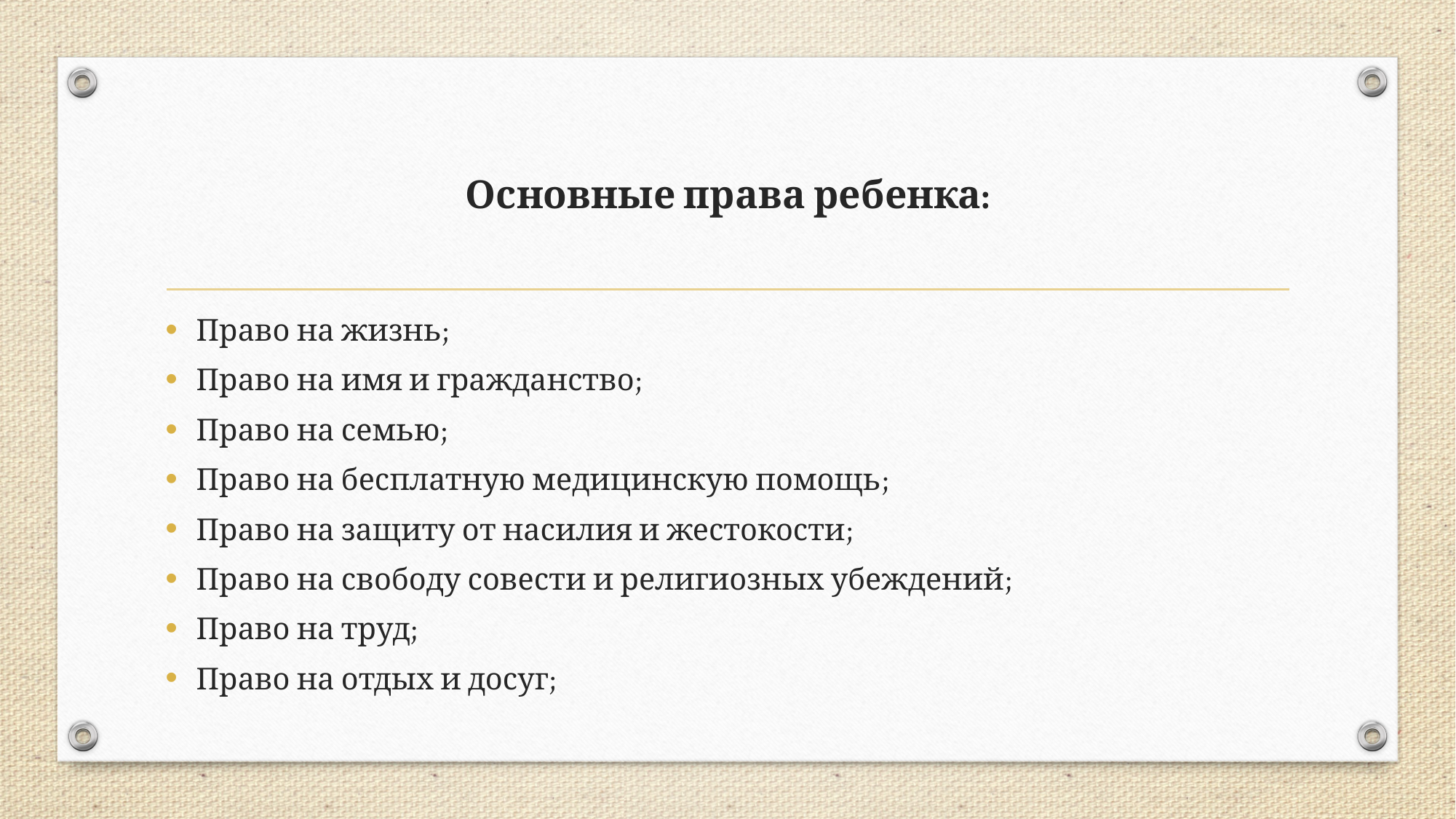

# Основные права ребенка:
Право на жизнь;
Право на имя и гражданство;
Право на семью;
Право на бесплатную медицинскую помощь;
Право на защиту от насилия и жестокости;
Право на свободу совести и религиозных убеждений;
Право на труд;
Право на отдых и досуг;